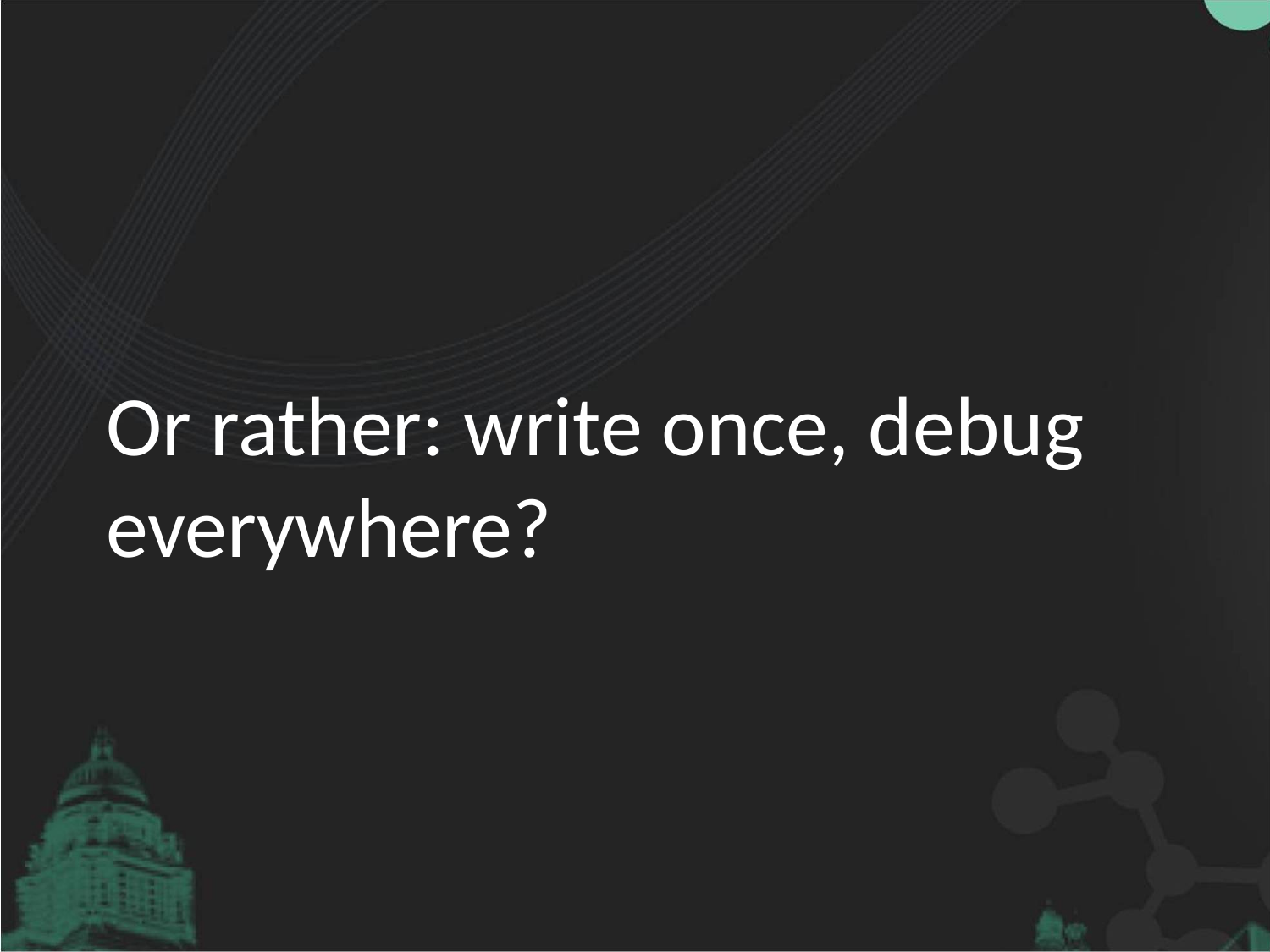

#
Or rather: write once, debug everywhere?